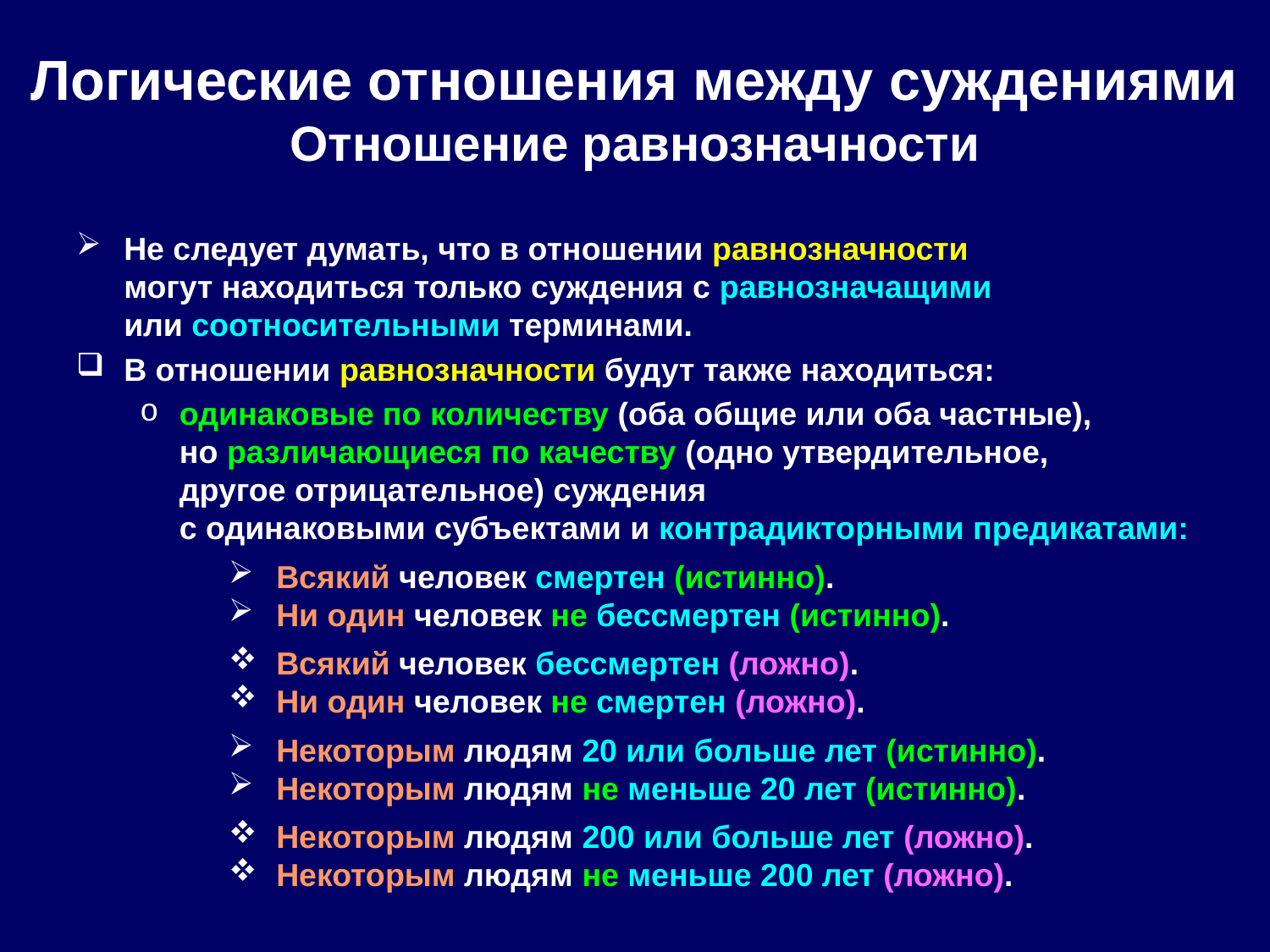

# Логические отношения между суждениями Отношение равнозначности
Не следует думать, что в отношении равнозначности
могут находиться только суждения с равнозначащими
или соотносительными терминами.
В отношении равнозначности будут также находиться:
одинаковые по количеству (оба общие или оба частные),
но различающиеся по качеству (одно утвердительное,
другое отрицательное) суждения
с одинаковыми субъектами и контрадикторными предикатами:
Всякий человек смертен (истинно).
Ни один человек не бессмертен (истинно).
Всякий человек бессмертен (ложно).
Ни один человек не смертен (ложно).
Некоторым людям 20 или больше лет (истинно).
Некоторым людям не меньше 20 лет (истинно).
Некоторым людям 200 или больше лет (ложно).
Некоторым людям не меньше 200 лет (ложно).